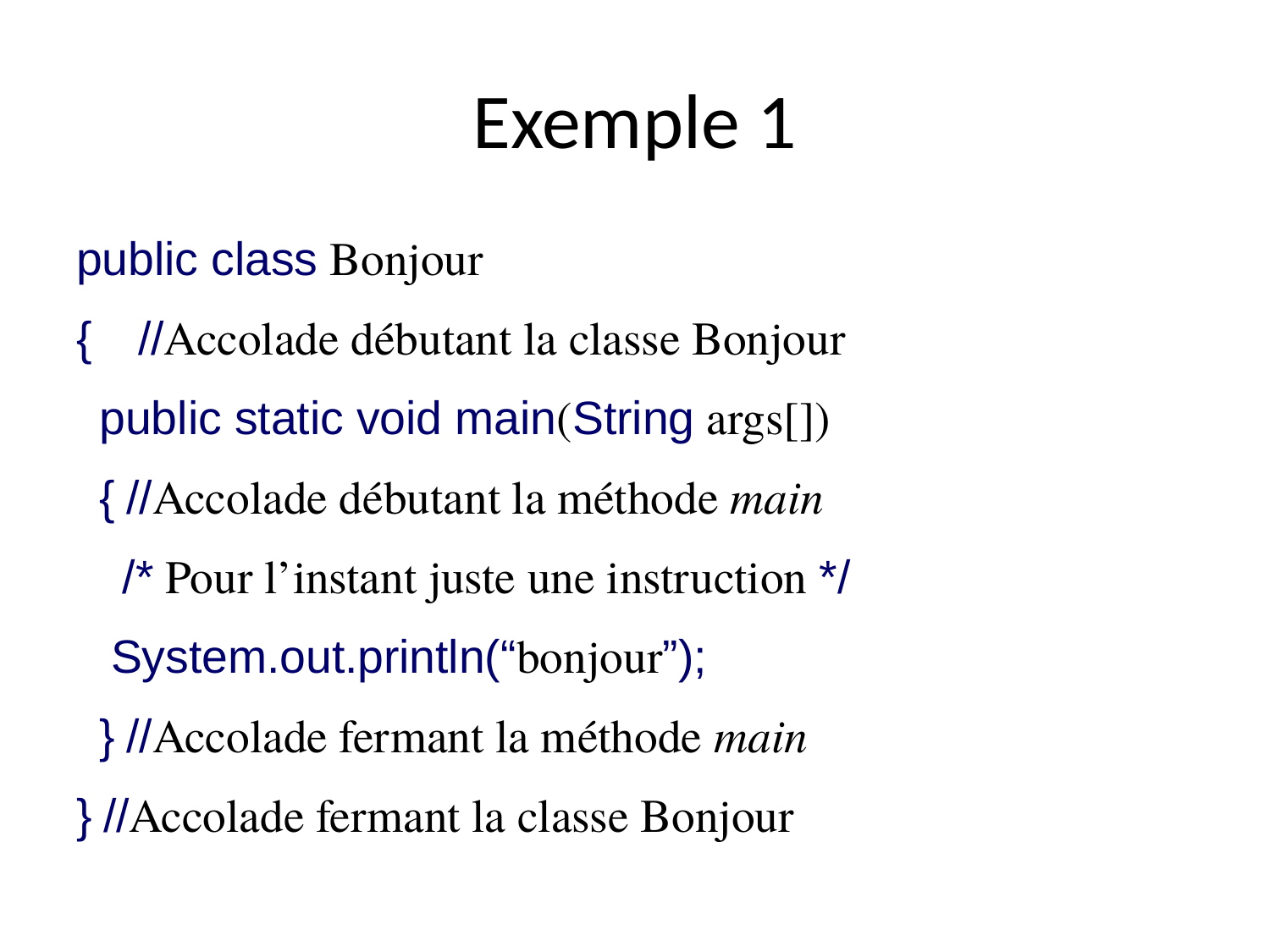

# Exemple 1
public class Bonjour
{    //Accolade débutant la classe Bonjour
  public static void main(String args[])
  { //Accolade débutant la méthode main
    /* Pour l’instant juste une instruction */
   System.out.println(“bonjour”);
  } //Accolade fermant la méthode main
} //Accolade fermant la classe Bonjour